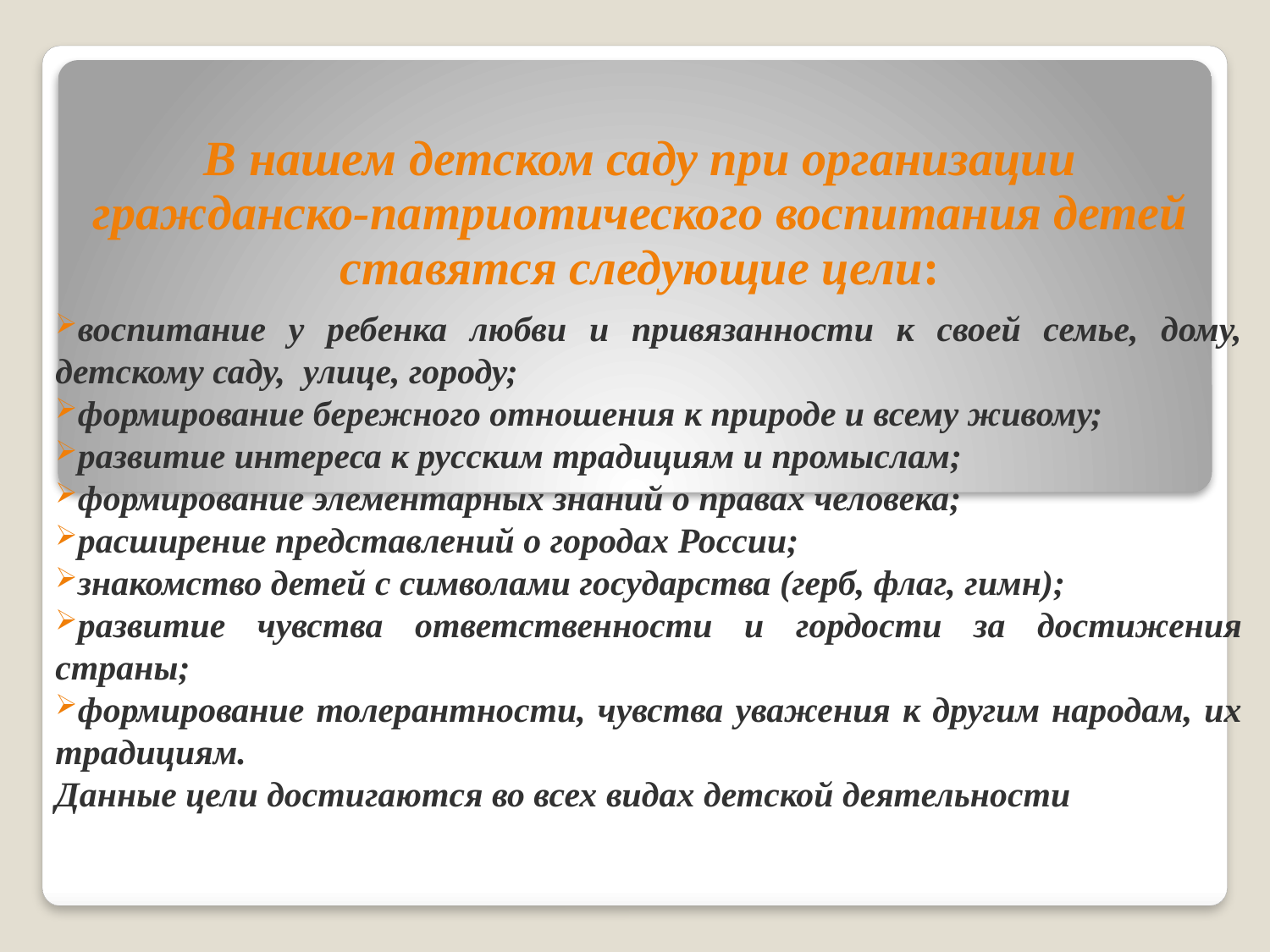

# В нашем детском саду при организации гражданско-патриотического воспитания детей ставятся следующие цели:
воспитание у ребенка любви и привязанности к своей семье, дому, детскому саду,  улице, городу;
формирование бережного отношения к природе и всему живому;
развитие интереса к русским традициям и промыслам;
формирование элементарных знаний о правах человека;
расширение представлений о городах России;
знакомство детей с символами государства (герб, флаг, гимн);
развитие чувства ответственности и гордости за достижения страны;
формирование толерантности, чувства уважения к другим народам, их традициям.
Данные цели достигаются во всех видах детской деятельности